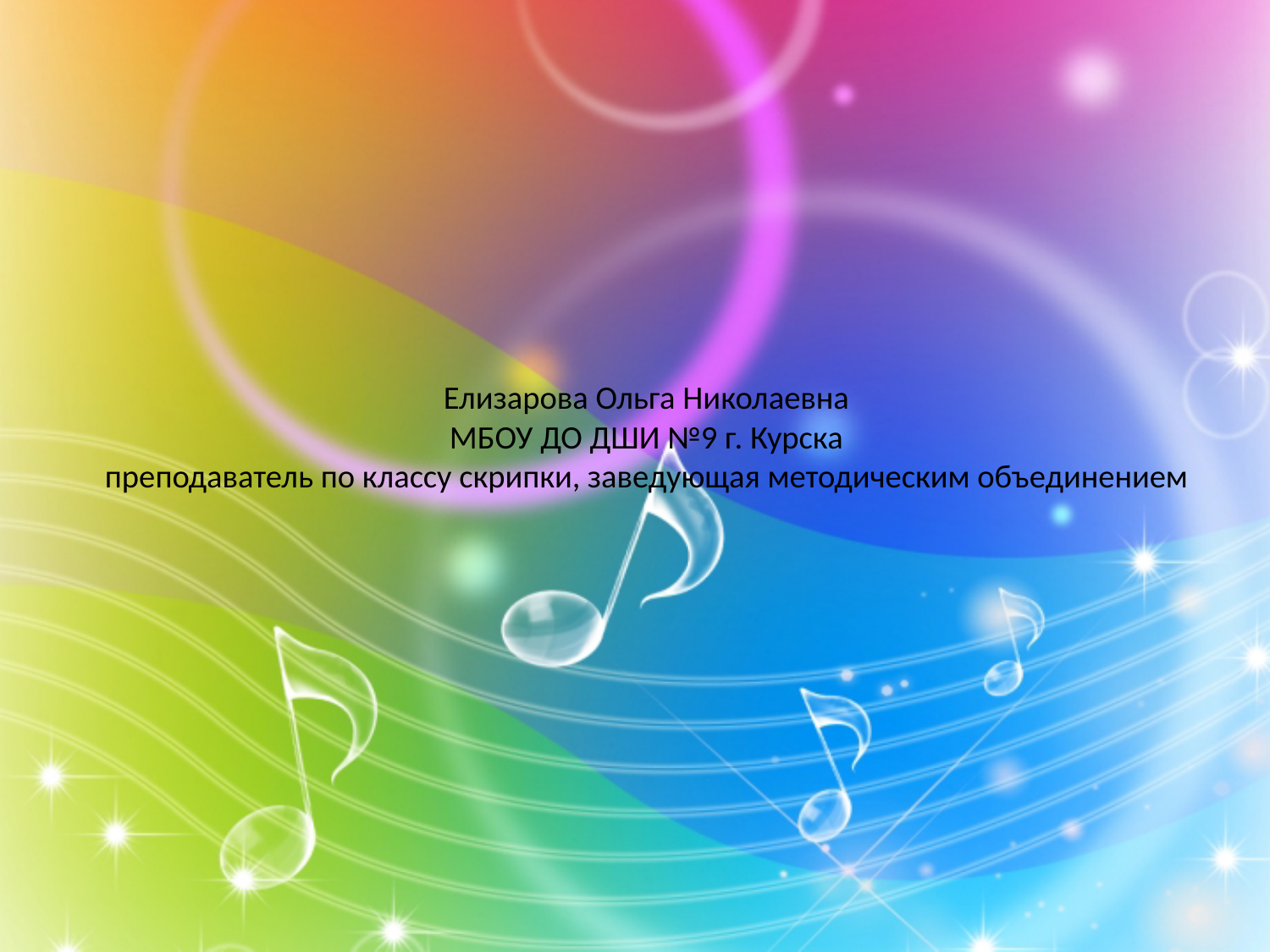

# Елизарова Ольга Николаевна МБОУ ДО ДШИ №9 г. Курска преподаватель по классу скрипки, заведующая методическим объединением